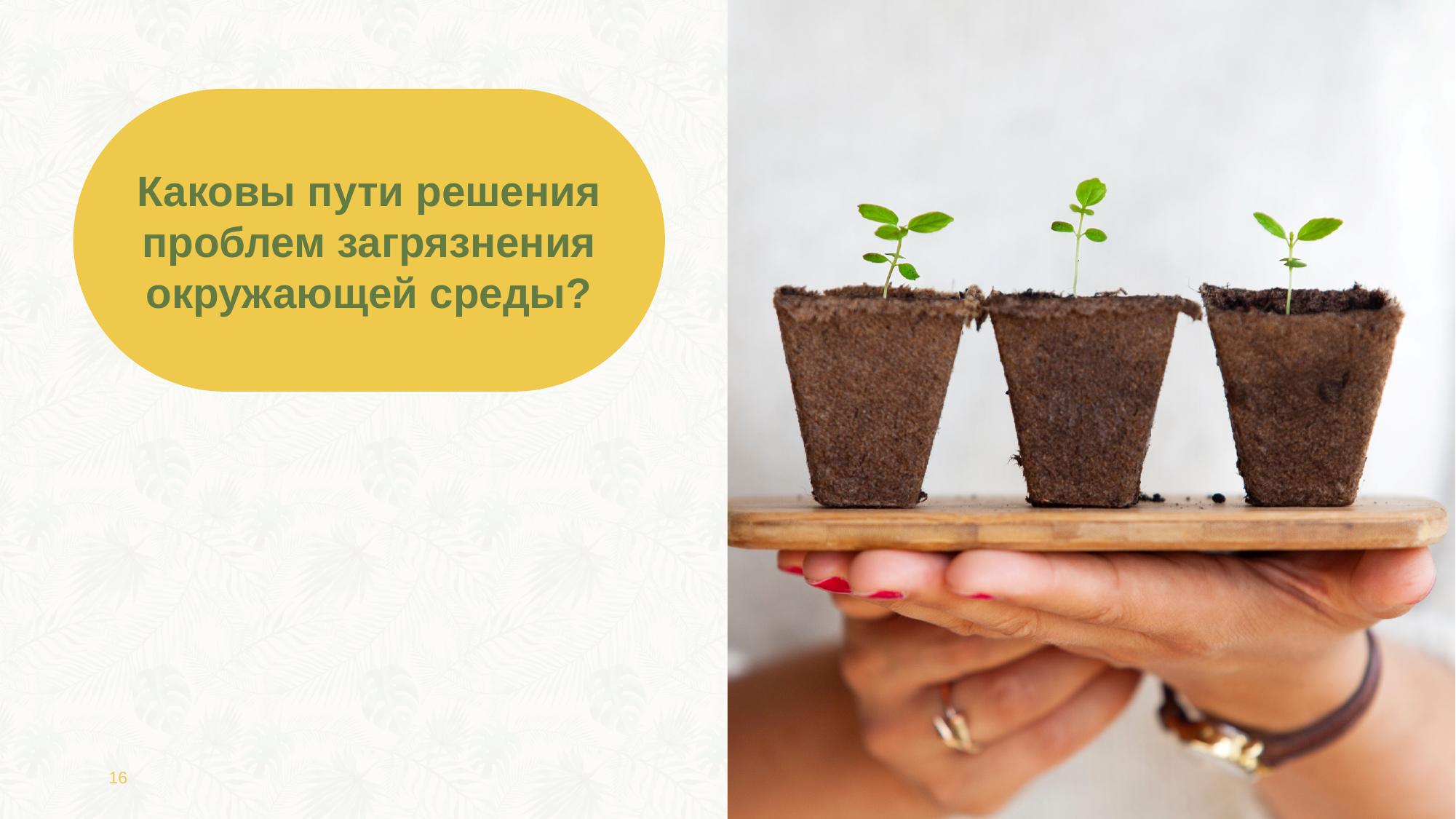

Каковы пути решения проблем загрязнения окружающей среды?
16